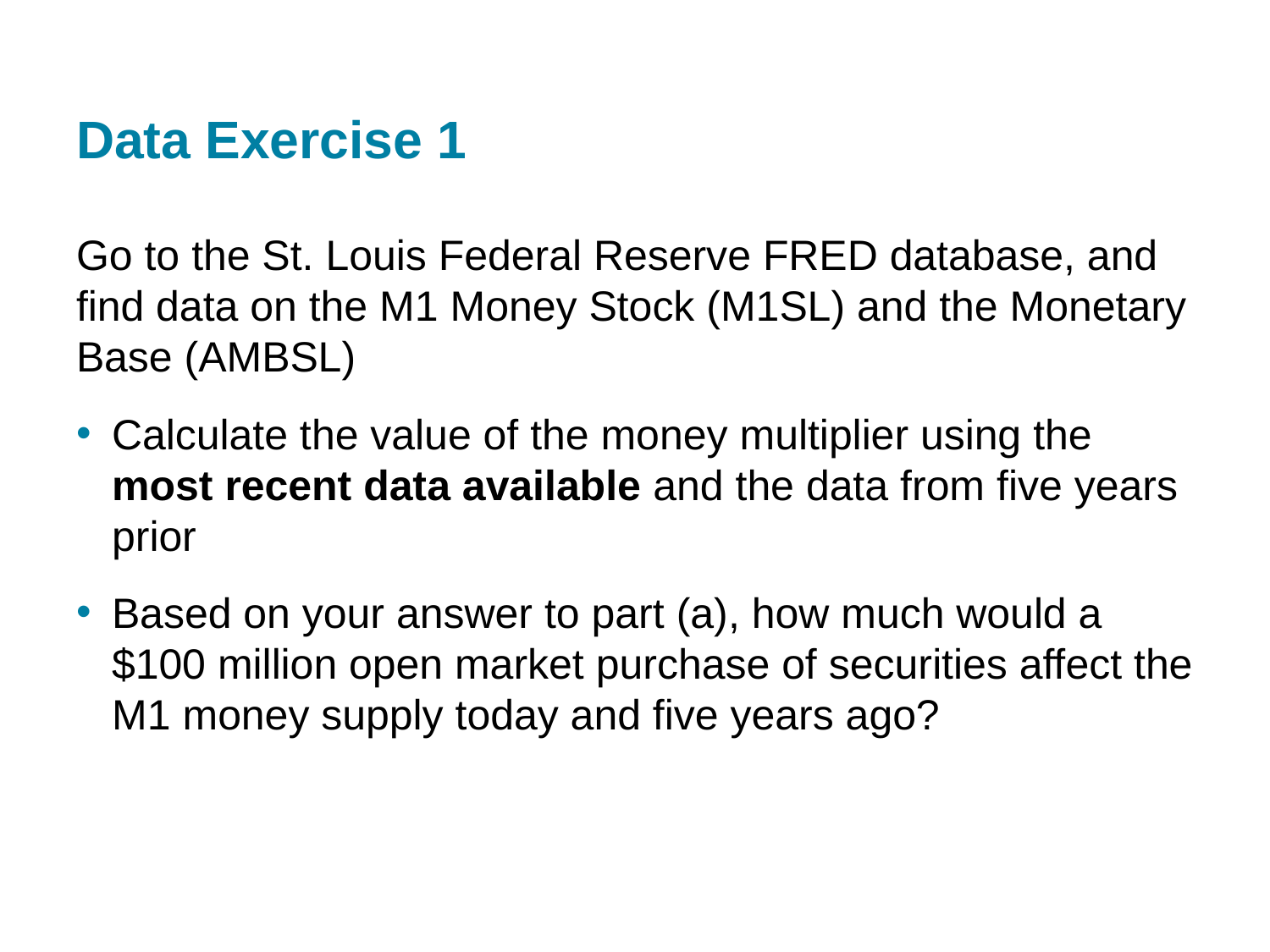

# Data Exercise 1
Go to the St. Louis Federal Reserve FRED database, and find data on the M1 Money Stock (M1SL) and the Monetary Base (AMBSL)
Calculate the value of the money multiplier using the most recent data available and the data from five years prior
Based on your answer to part (a), how much would a $100 million open market purchase of securities affect the M1 money supply today and five years ago?